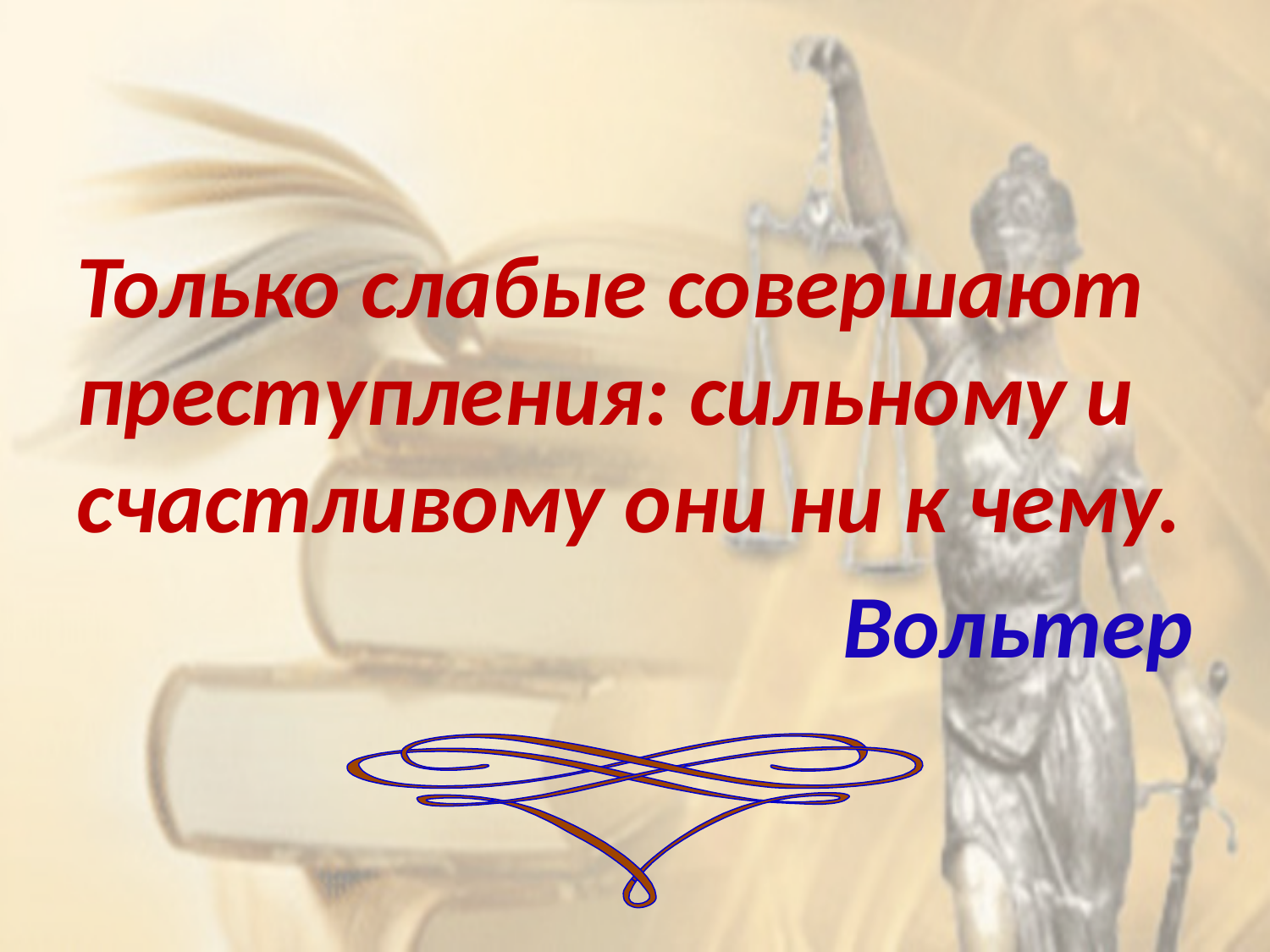

Только слабые совершают преступления: сильному и счастливому они ни к чему.
Вольтер